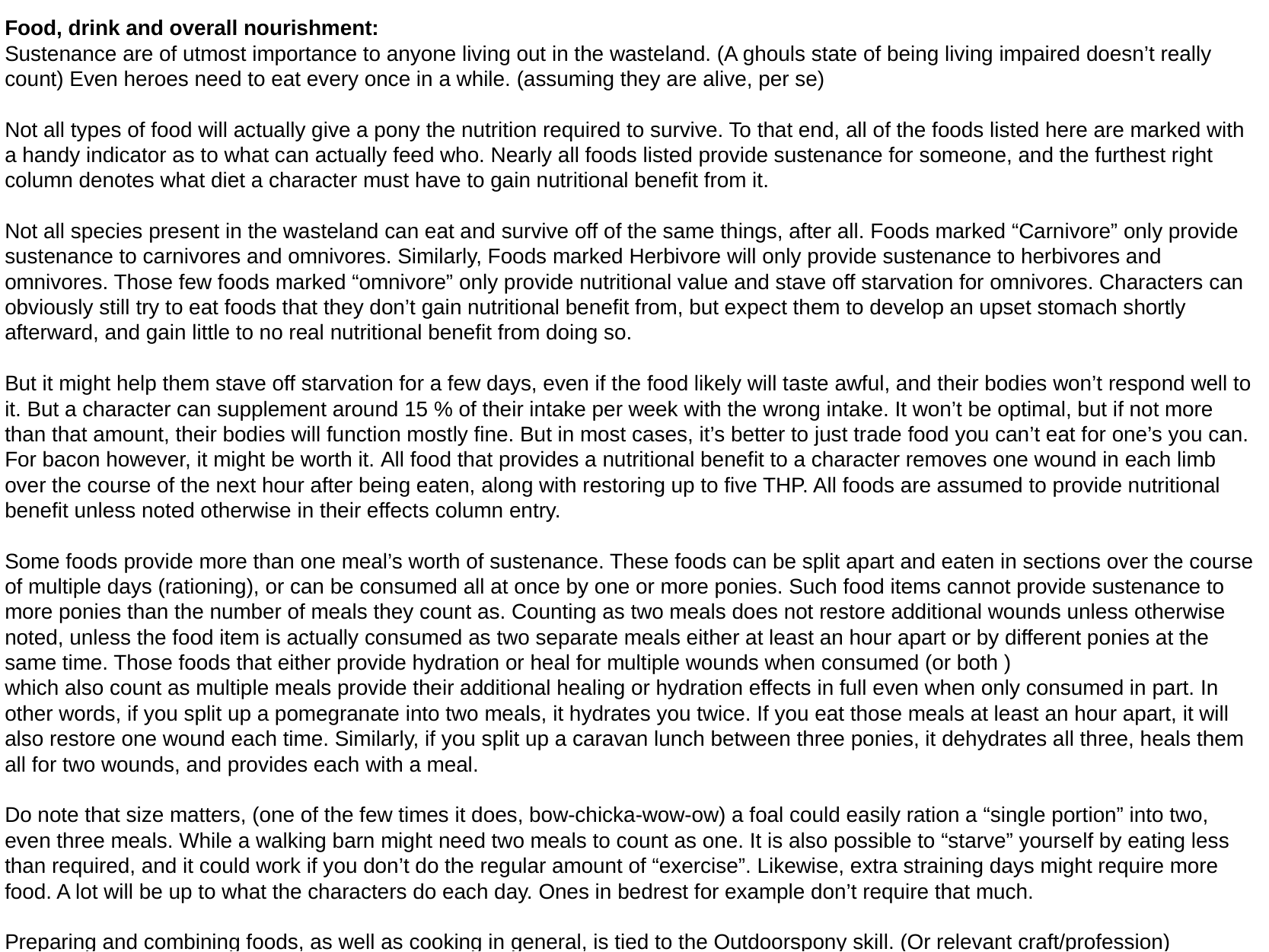

Food, drink and overall nourishment:
Sustenance are of utmost importance to anyone living out in the wasteland. (A ghouls state of being living impaired doesn’t really count) Even heroes need to eat every once in a while. (assuming they are alive, per se)

Not all types of food will actually give a pony the nutrition required to survive. To that end, all of the foods listed here are marked with a handy indicator as to what can actually feed who. Nearly all foods listed provide sustenance for someone, and the furthest right column denotes what diet a character must have to gain nutritional benefit from it.

Not all species present in the wasteland can eat and survive off of the same things, after all. Foods marked “Carnivore” only provide sustenance to carnivores and omnivores. Similarly, Foods marked Herbivore will only provide sustenance to herbivores and omnivores. Those few foods marked “omnivore” only provide nutritional value and stave off starvation for omnivores. Characters can obviously still try to eat foods that they don’t gain nutritional benefit from, but expect them to develop an upset stomach shortly afterward, and gain little to no real nutritional benefit from doing so.

But it might help them stave off starvation for a few days, even if the food likely will taste awful, and their bodies won’t respond well to it. But a character can supplement around 15 % of their intake per week with the wrong intake. It won’t be optimal, but if not more than that amount, their bodies will function mostly fine. But in most cases, it’s better to just trade food you can’t eat for one’s you can. For bacon however, it might be worth it. All food that provides a nutritional benefit to a character removes one wound in each limb over the course of the next hour after being eaten, along with restoring up to five THP. All foods are assumed to provide nutritional benefit unless noted otherwise in their effects column entry.

Some foods provide more than one meal’s worth of sustenance. These foods can be split apart and eaten in sections over the course of multiple days (rationing), or can be consumed all at once by one or more ponies. Such food items cannot provide sustenance to more ponies than the number of meals they count as. Counting as two meals does not restore additional wounds unless otherwise noted, unless the food item is actually consumed as two separate meals either at least an hour apart or by different ponies at the same time. Those foods that either provide hydration or heal for multiple wounds when consumed (or both )
which also count as multiple meals provide their additional healing or hydration effects in full even when only consumed in part. In other words, if you split up a pomegranate into two meals, it hydrates you twice. If you eat those meals at least an hour apart, it will also restore one wound each time. Similarly, if you split up a caravan lunch between three ponies, it dehydrates all three, heals them all for two wounds, and provides each with a meal.

Do note that size matters, (one of the few times it does, bow-chicka-wow-ow) a foal could easily ration a “single portion” into two, even three meals. While a walking barn might need two meals to count as one. It is also possible to “starve” yourself by eating less than required, and it could work if you don’t do the regular amount of “exercise”. Likewise, extra straining days might require more food. A lot will be up to what the characters do each day. Ones in bedrest for example don’t require that much.

Preparing and combining foods, as well as cooking in general, is tied to the Outdoorspony skill. (Or relevant craft/profession)